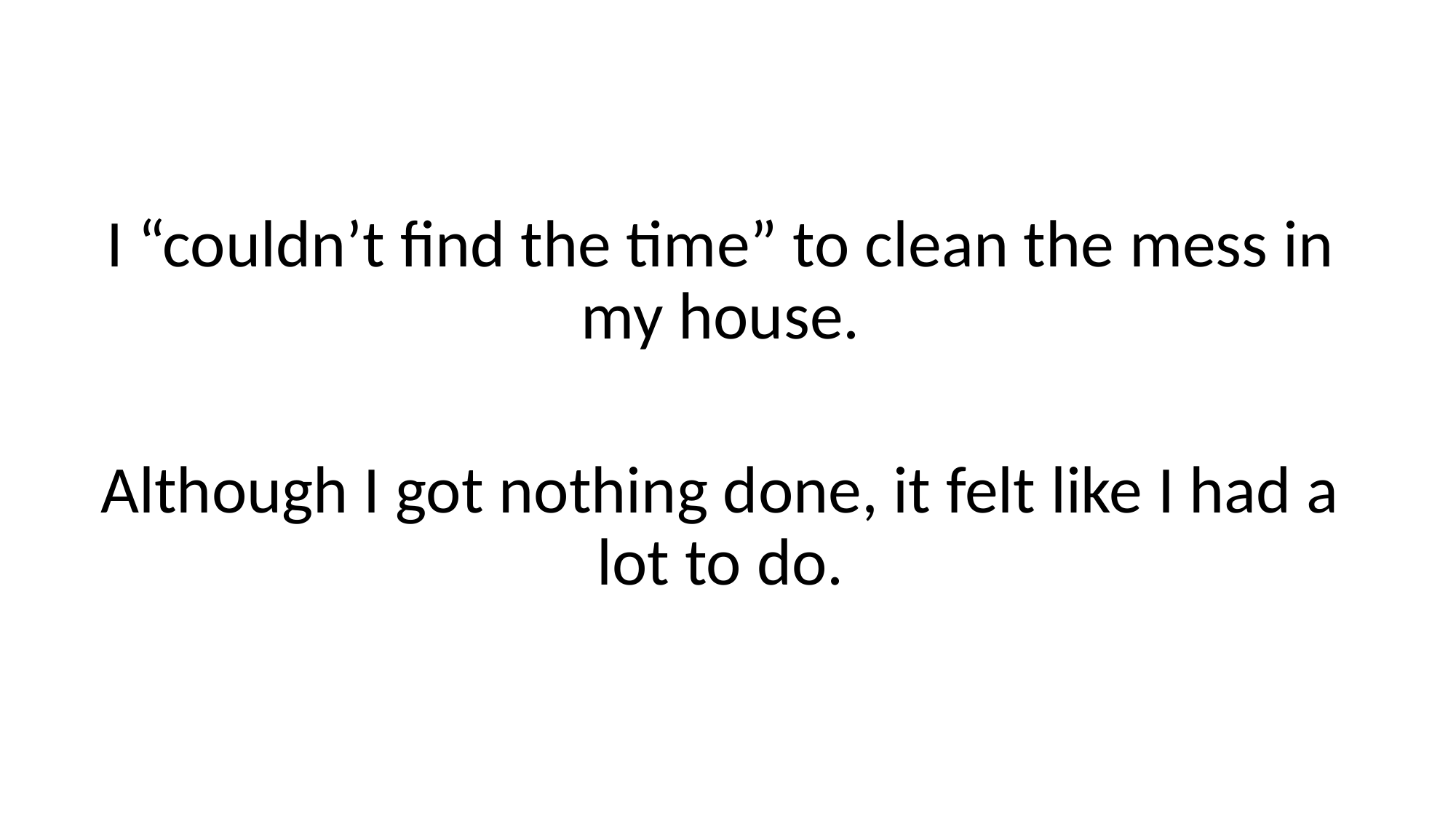

I “couldn’t find the time” to clean the mess in my house.

Although I got nothing done, it felt like I had a lot to do.